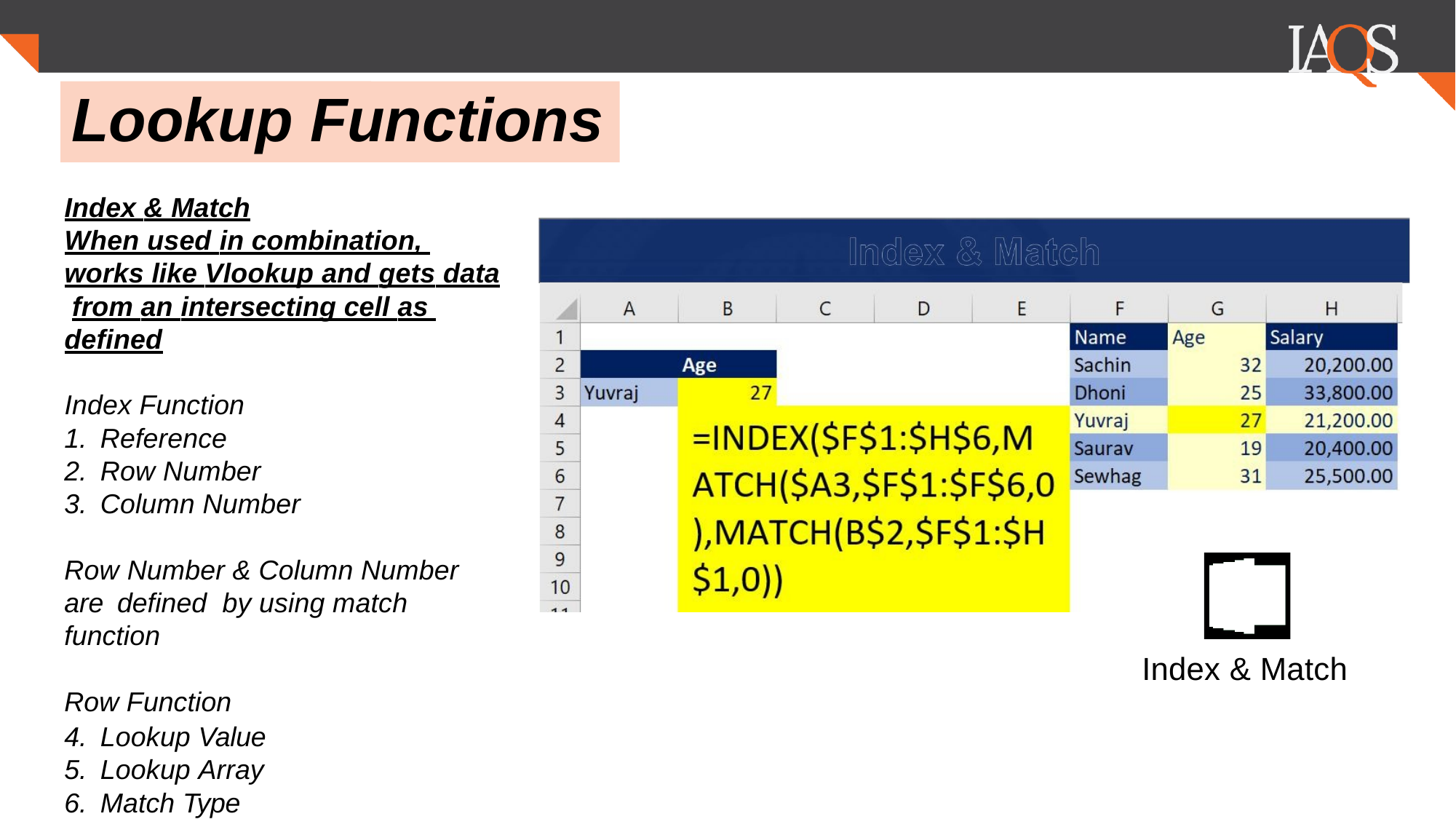

.

# Lookup Functions
Index & Match
When used in combination,  works like Vlookup and gets data  from an intersecting cell as  defined

Index Function
Reference
Row Number
Column Number

Row Number & Column Number  are defined  by using match function

Row Function
Lookup Value
Lookup Array
Match Type

Index & Match